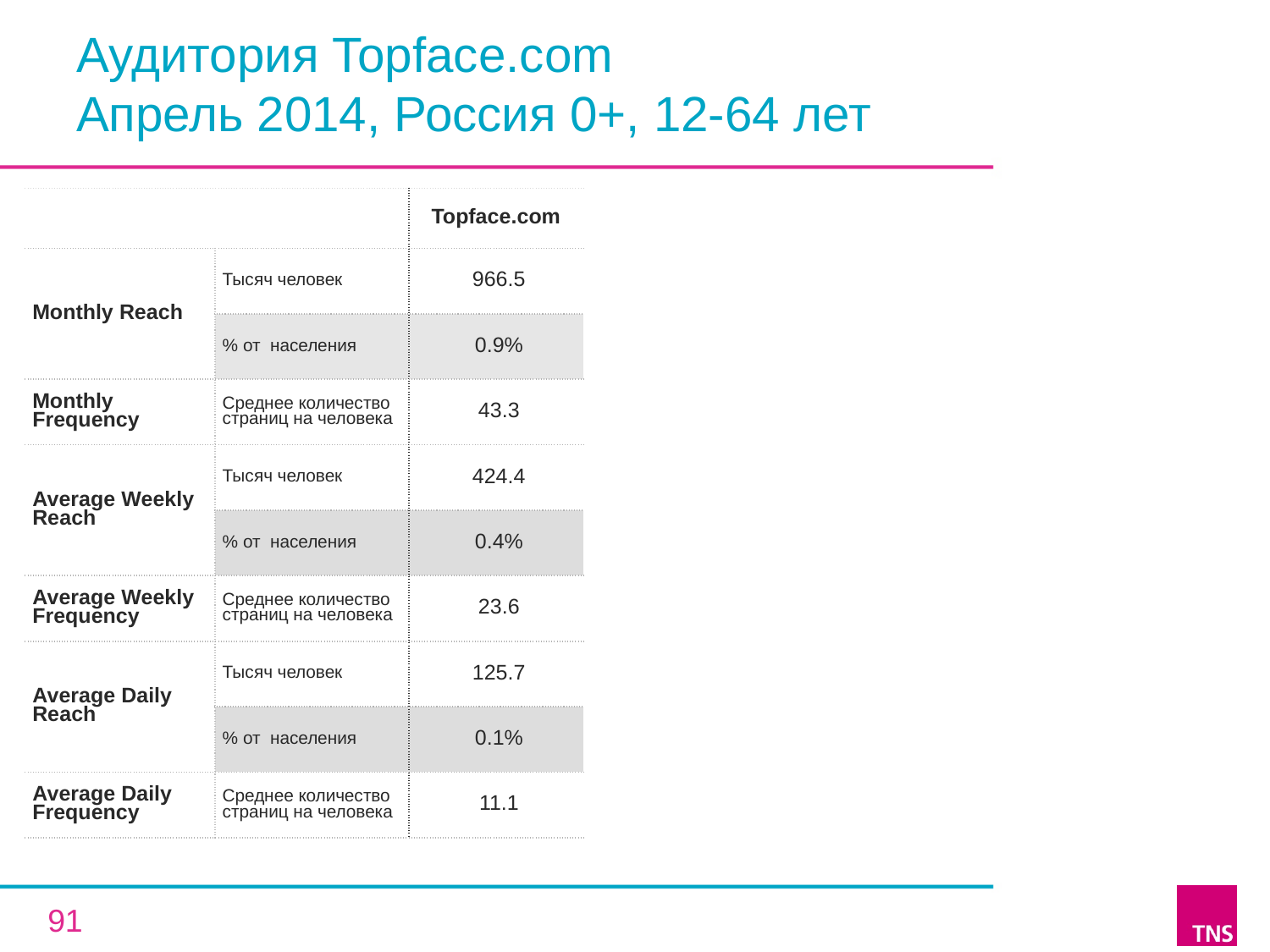

# Аудитория Topface.com Апрель 2014, Россия 0+, 12-64 лет
|  |  | Topface.com |
| --- | --- | --- |
| Monthly Reach | Тысяч человек | 966.5 |
|  | % от населения | 0.9% |
| Monthly Frequency | Среднее количество страниц на человека | 43.3 |
| Average Weekly Reach | Тысяч человек | 424.4 |
|  | % от населения | 0.4% |
| Average Weekly Frequency | Среднее количество страниц на человека | 23.6 |
| Average Daily Reach | Тысяч человек | 125.7 |
|  | % от населения | 0.1% |
| Average Daily Frequency | Среднее количество страниц на человека | 11.1 |
91